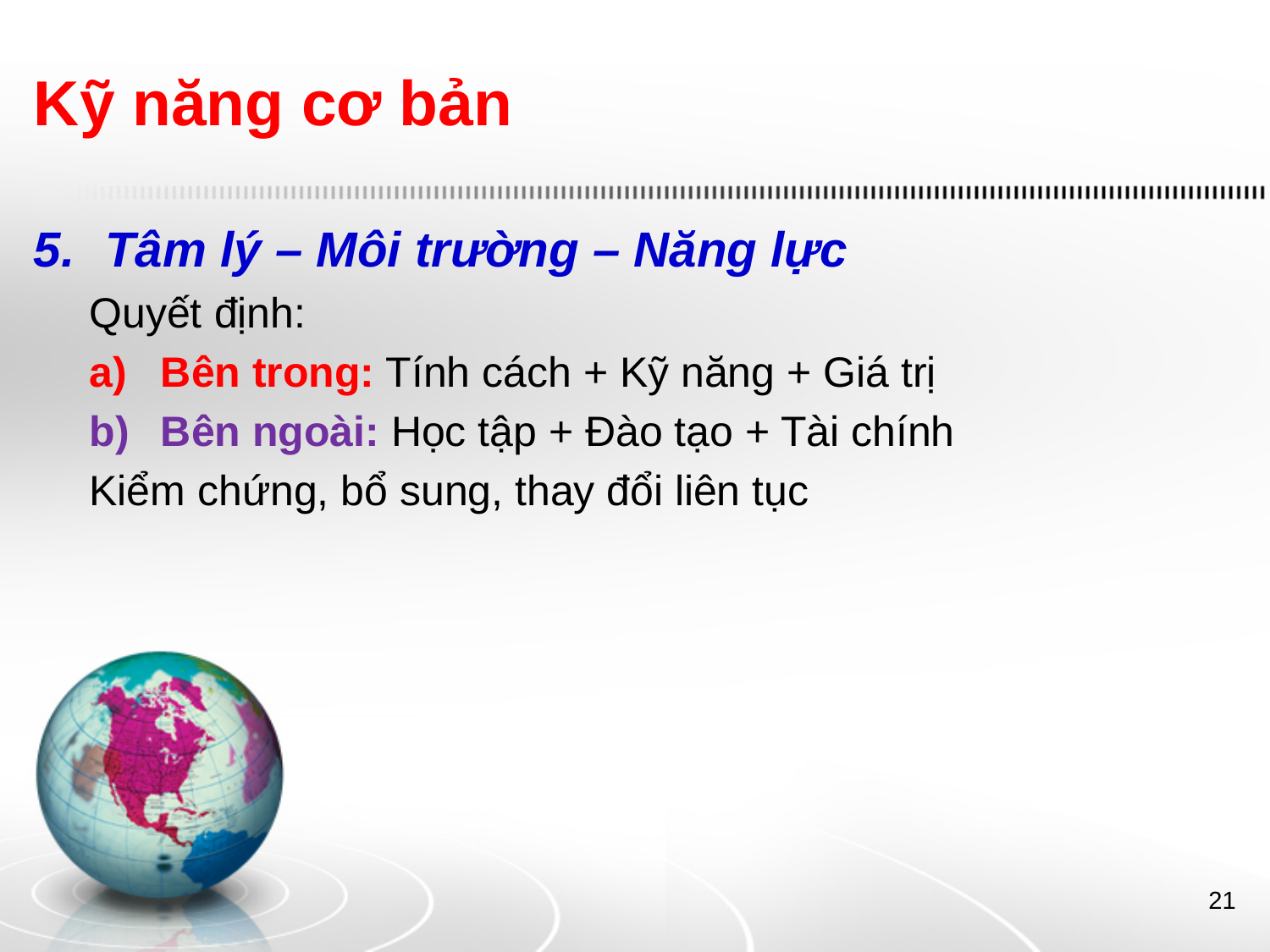

# Kỹ năng cơ bản
Tâm lý – Môi trường – Năng lực
Quyết định:
Bên trong: Tính cách + Kỹ năng + Giá trị
Bên ngoài: Học tập + Đào tạo + Tài chính
Kiểm chứng, bổ sung, thay đổi liên tục

21